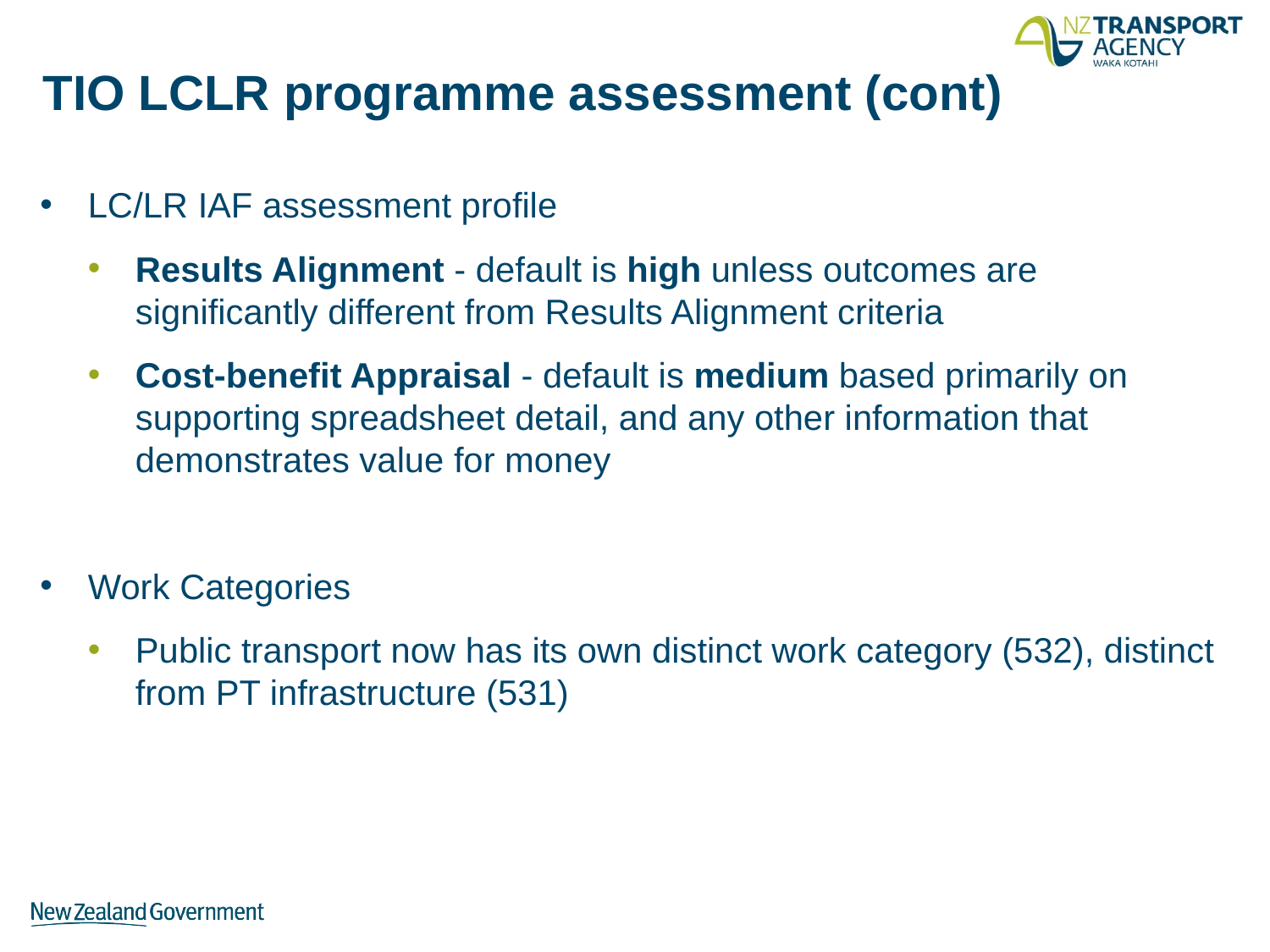

# TIO LCLR programme assessment (cont)
LC/LR IAF assessment profile
Results Alignment - default is high unless outcomes are significantly different from Results Alignment criteria
Cost-benefit Appraisal - default is medium based primarily on supporting spreadsheet detail, and any other information that demonstrates value for money

Work Categories
Public transport now has its own distinct work category (532), distinct from PT infrastructure (531)